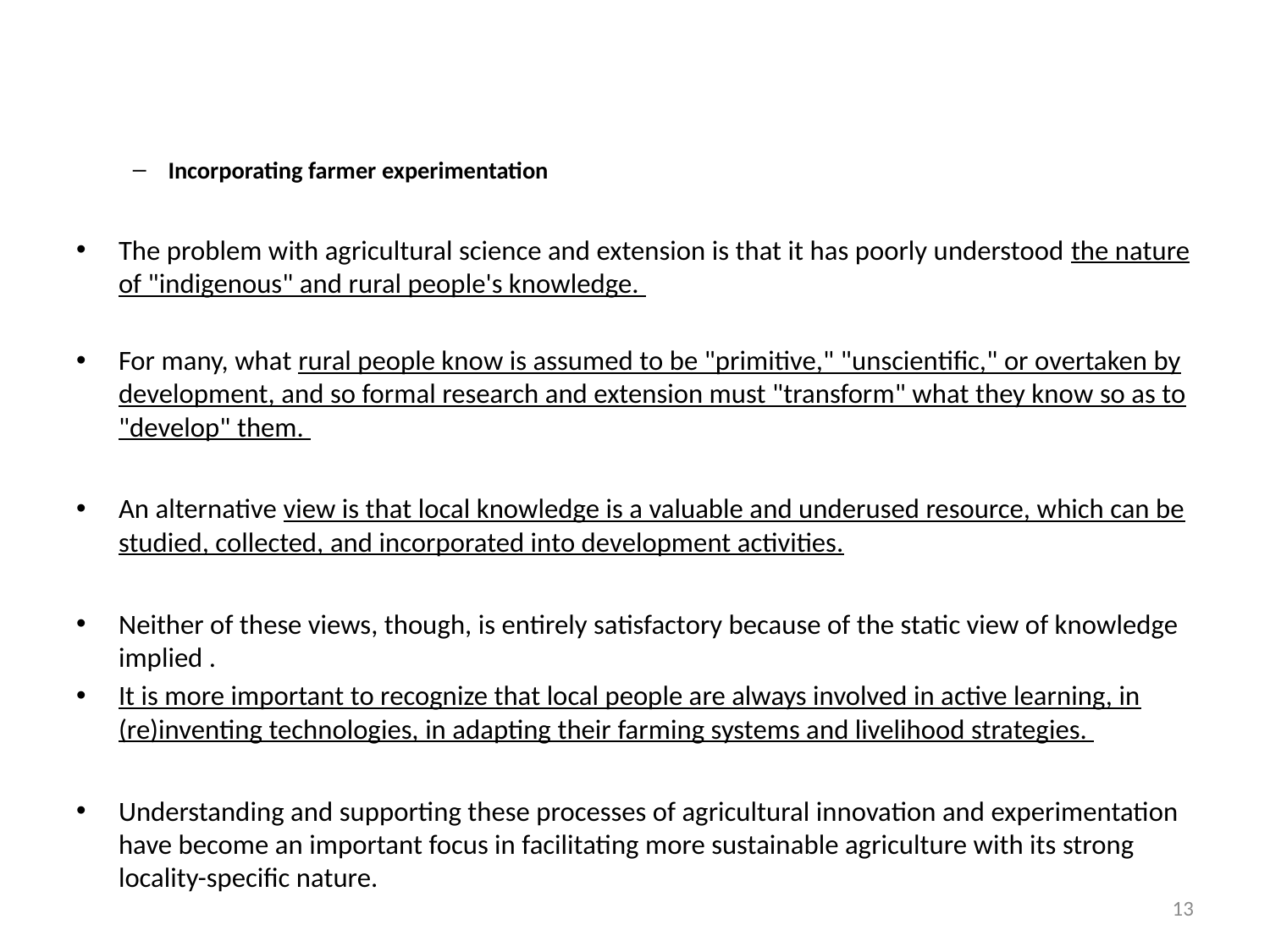

Incorporating farmer experimentation

The problem with agricultural science and extension is that it has poorly understood the nature of "indigenous" and rural people's knowledge.

For many, what rural people know is assumed to be "primitive," "unscientific," or overtaken by development, and so formal research and extension must "transform" what they know so as to "develop" them.

An alternative view is that local knowledge is a valuable and underused resource, which can be studied, collected, and incorporated into development activities.

Neither of these views, though, is entirely satisfactory because of the static view of knowledge implied .
It is more important to recognize that local people are always involved in active learning, in (re)inventing technologies, in adapting their farming systems and livelihood strategies.

Understanding and supporting these processes of agricultural innovation and experimentation have become an important focus in facilitating more sustainable agriculture with its strong locality-specific nature.

13